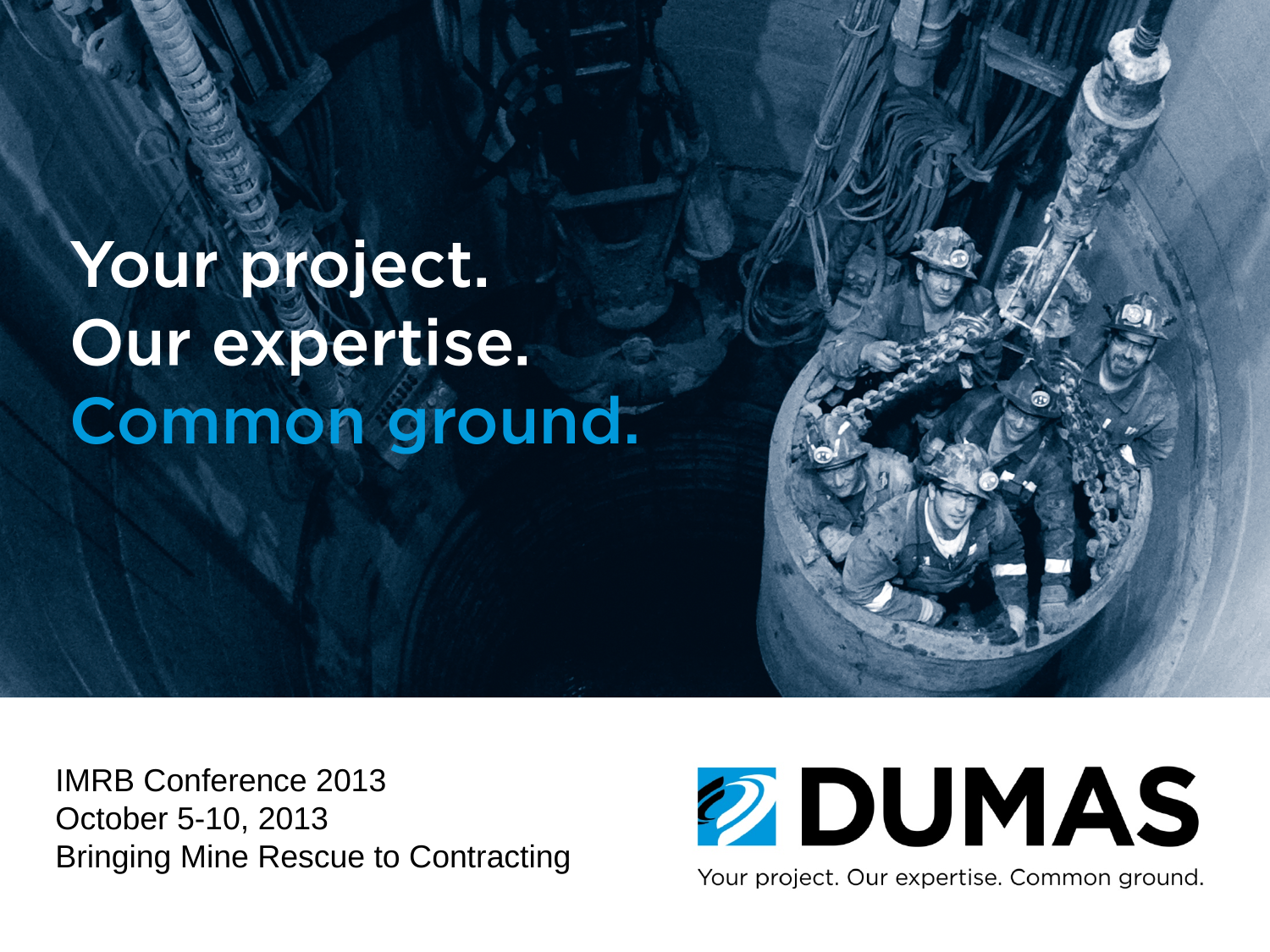

IMRB Conference 2013
October 5-10, 2013
Bringing Mine Rescue to Contracting